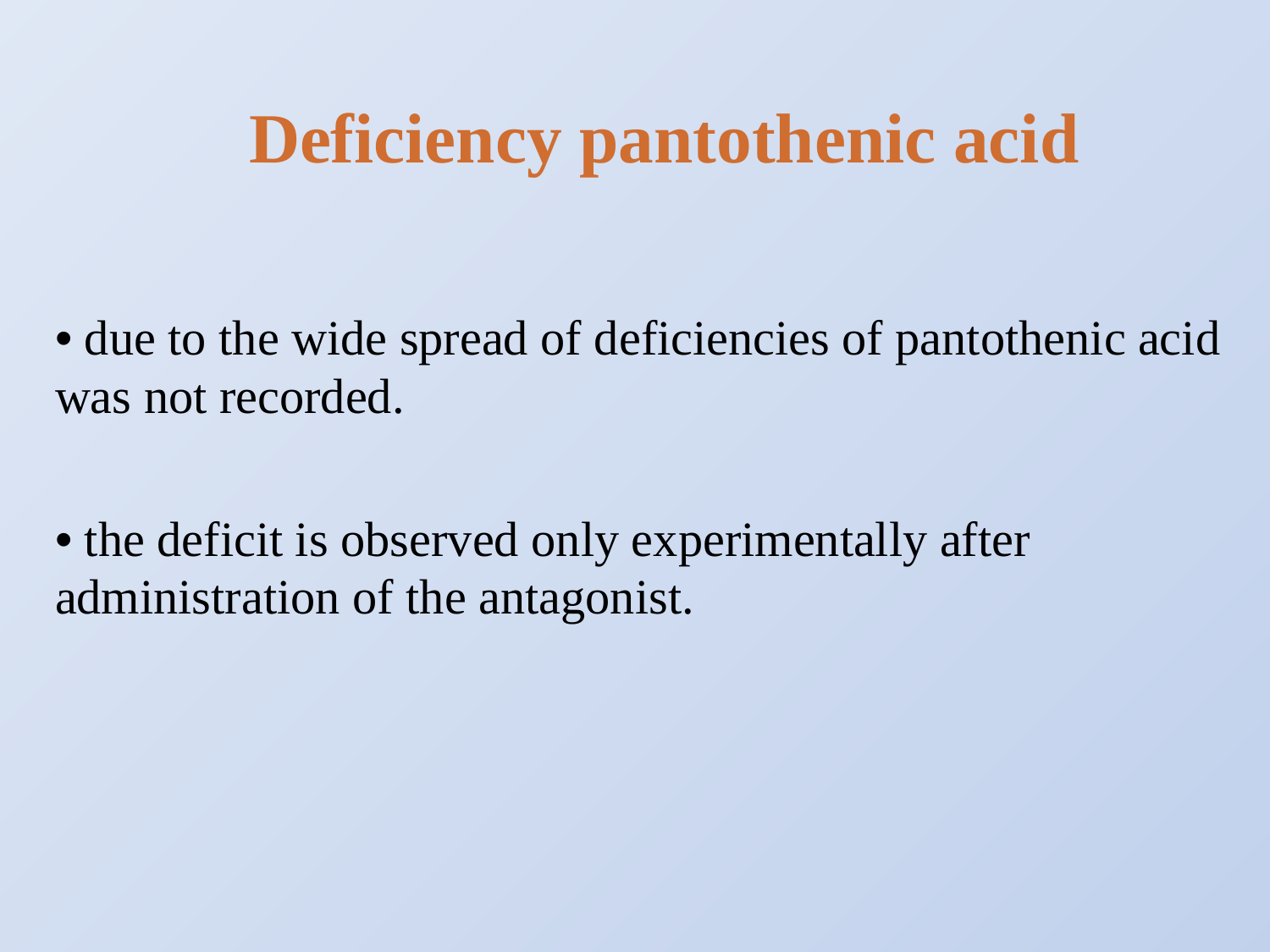

Deficiency pantothenic acid
• due to the wide spread of deficiencies of pantothenic acid was not recorded.

• the deficit is observed only experimentally after administration of the antagonist.